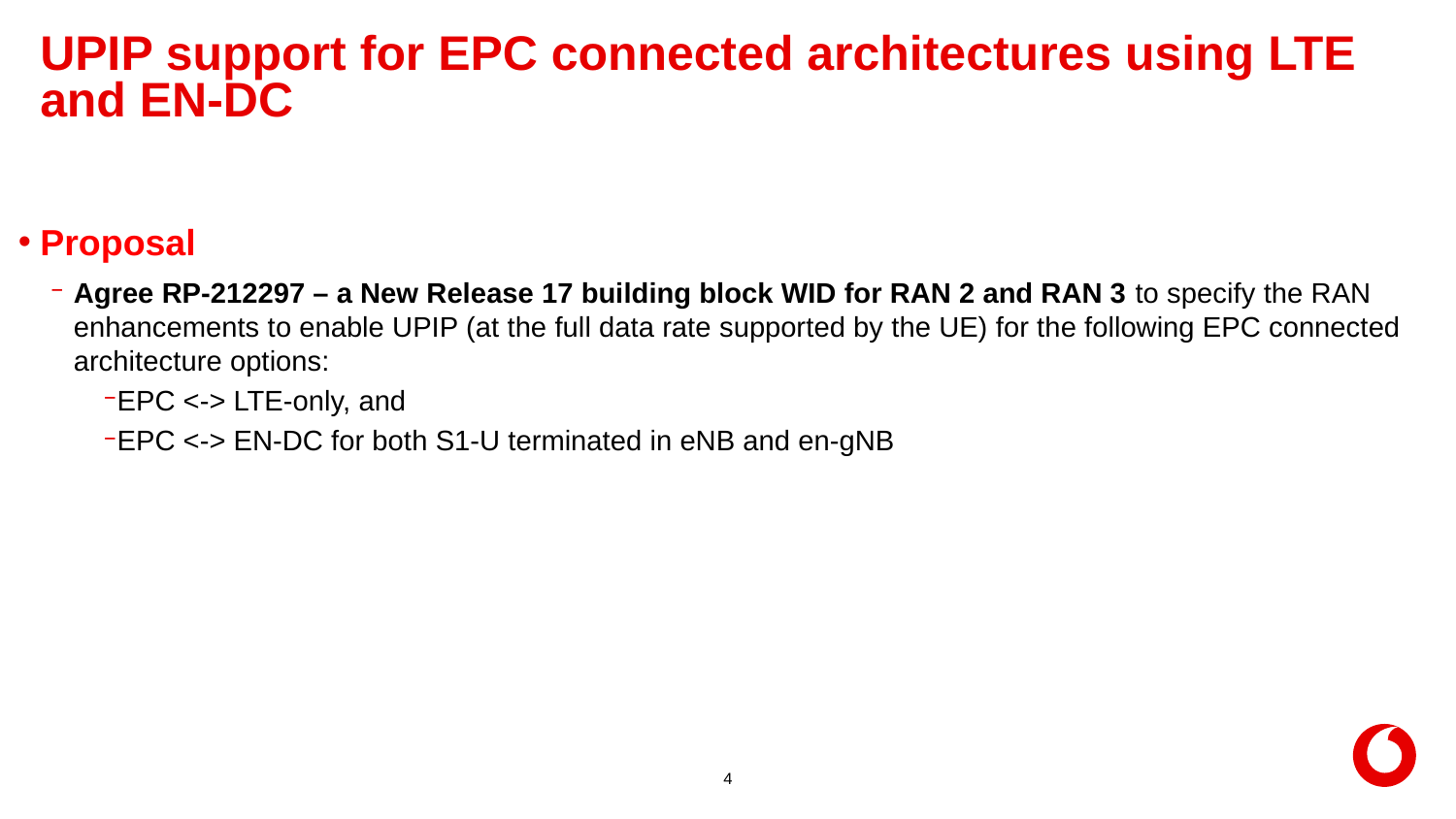

# UPIP support for EPC connected architectures using LTE and EN-DC

Proposal
Agree RP-212297 – a New Release 17 building block WID for RAN 2 and RAN 3 to specify the RAN enhancements to enable UPIP (at the full data rate supported by the UE) for the following EPC connected architecture options:
EPC <-> LTE-only, and
EPC <-> EN-DC for both S1-U terminated in eNB and en-gNB

4